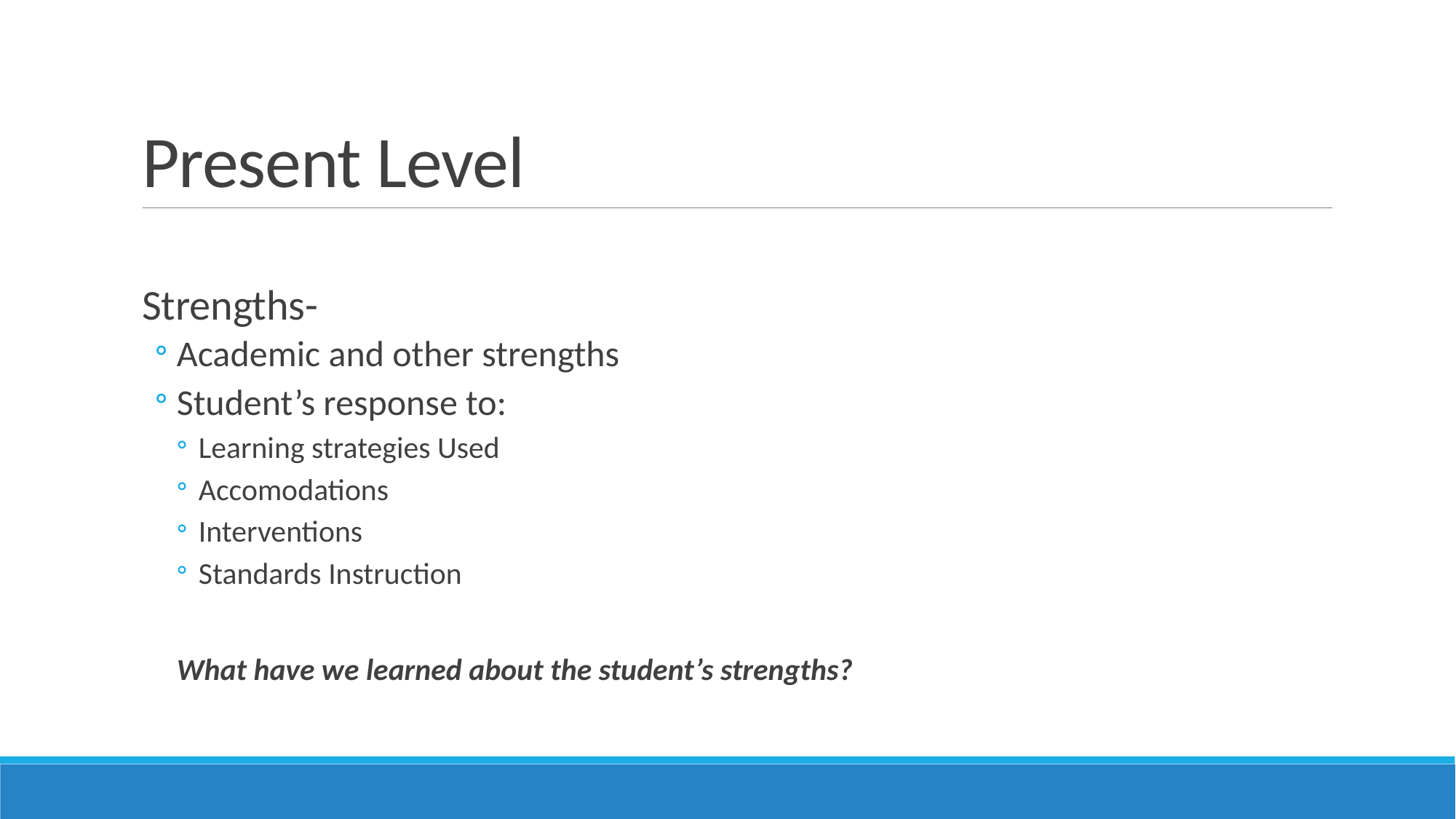

# Present Level

Strengths-
Academic and other strengths
Student’s response to:
Learning strategies Used
Accomodations
Interventions
Standards Instruction

What have we learned about the student’s strengths?